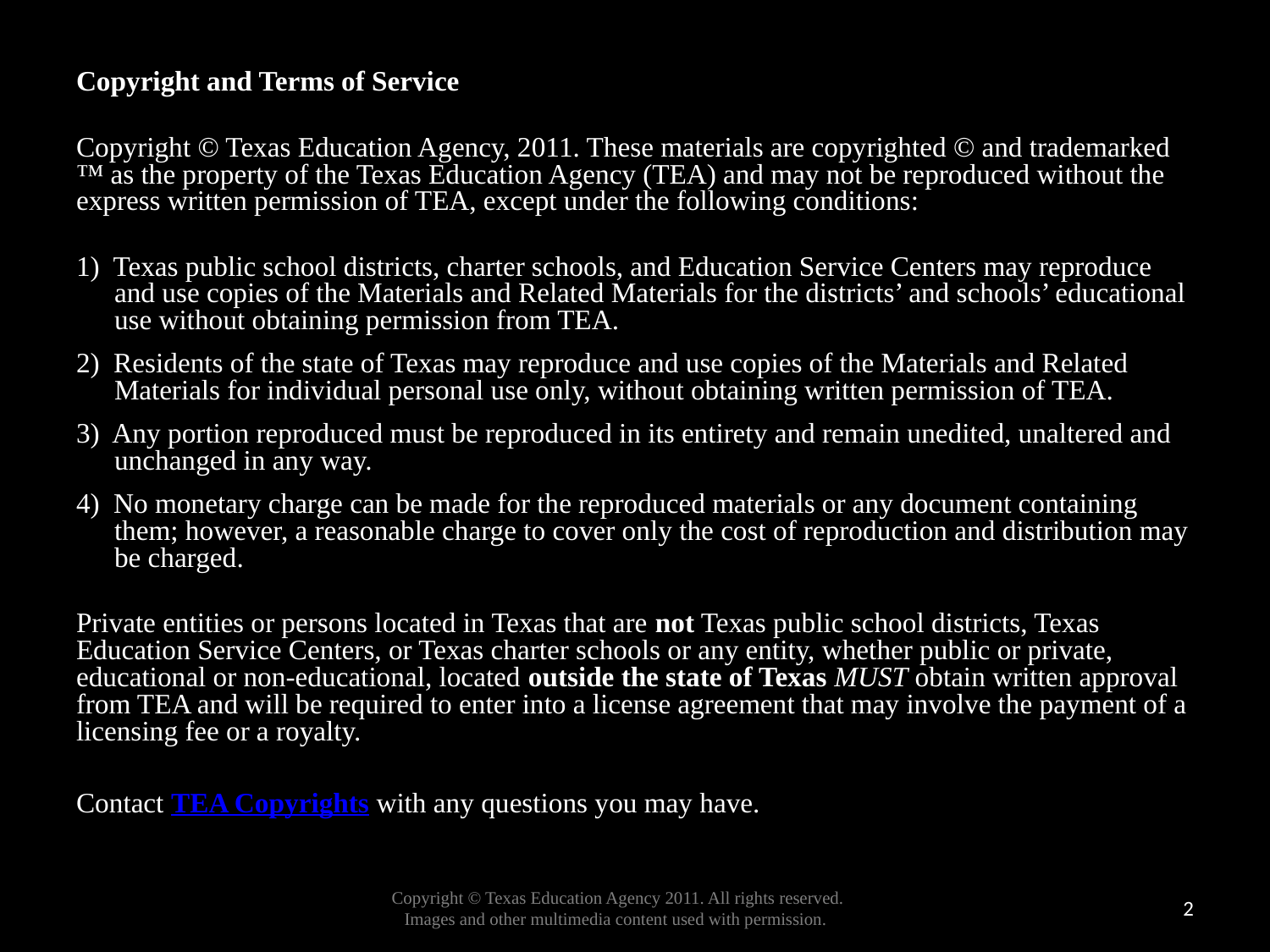

Copyright and Terms of Service

Copyright © Texas Education Agency, 2011. These materials are copyrighted © and trademarked ™ as the property of the Texas Education Agency (TEA) and may not be reproduced without the express written permission of TEA, except under the following conditions:

1)  Texas public school districts, charter schools, and Education Service Centers may reproduce and use copies of the Materials and Related Materials for the districts’ and schools’ educational use without obtaining permission from TEA.
2)  Residents of the state of Texas may reproduce and use copies of the Materials and Related Materials for individual personal use only, without obtaining written permission of TEA.
3)  Any portion reproduced must be reproduced in its entirety and remain unedited, unaltered and unchanged in any way.
4)  No monetary charge can be made for the reproduced materials or any document containing them; however, a reasonable charge to cover only the cost of reproduction and distribution may be charged.

Private entities or persons located in Texas that are not Texas public school districts, Texas Education Service Centers, or Texas charter schools or any entity, whether public or private, educational or non-educational, located outside the state of Texas MUST obtain written approval from TEA and will be required to enter into a license agreement that may involve the payment of a licensing fee or a royalty.

Contact TEA Copyrights with any questions you may have.
2